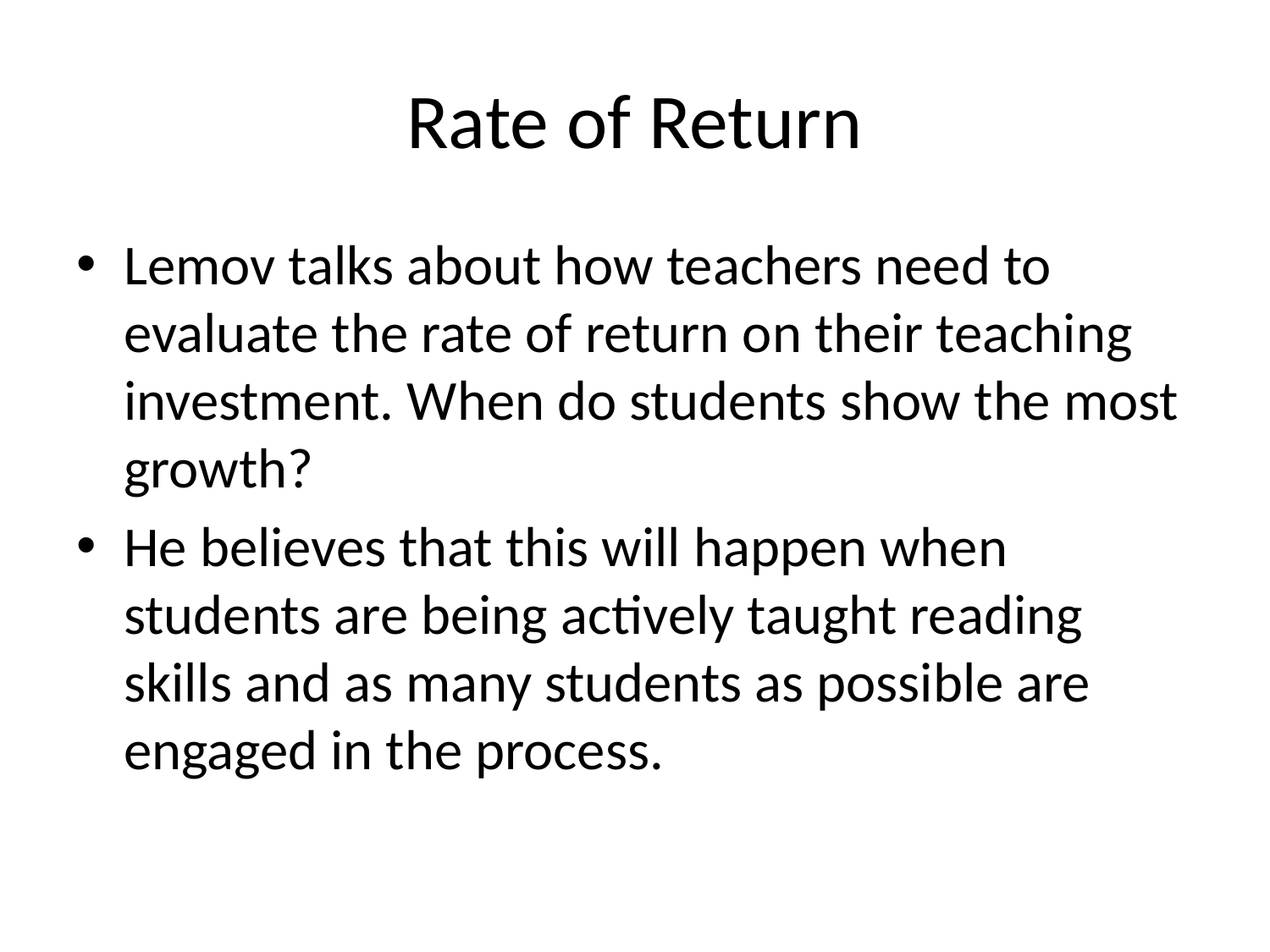

# Rate of Return
Lemov talks about how teachers need to evaluate the rate of return on their teaching investment. When do students show the most growth?
He believes that this will happen when students are being actively taught reading skills and as many students as possible are engaged in the process.